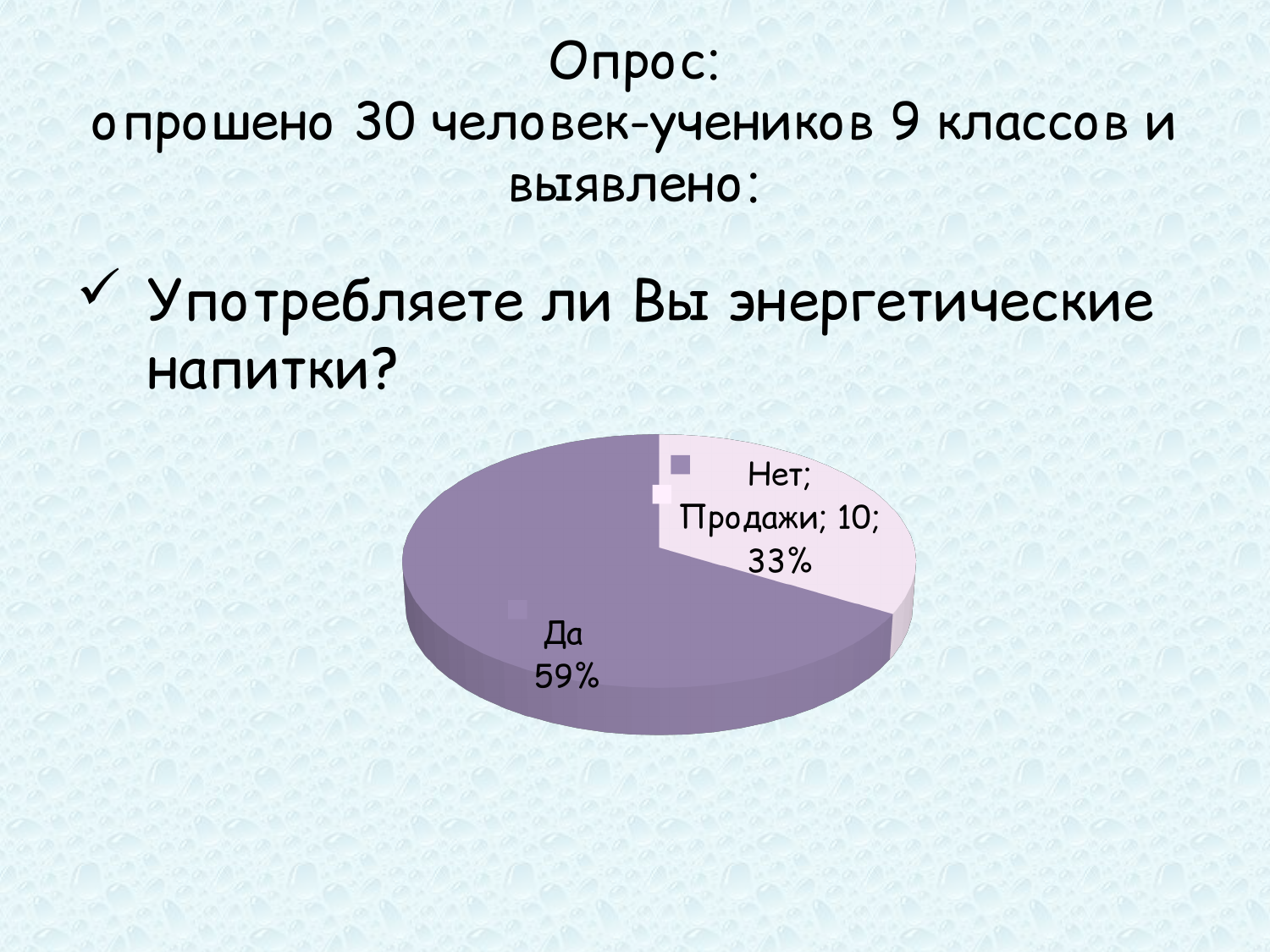

# Опрос: опрошено 30 человек-учеников 9 классов и выявлено:
Употребляете ли Вы энергетические напитки?

[unsupported chart]